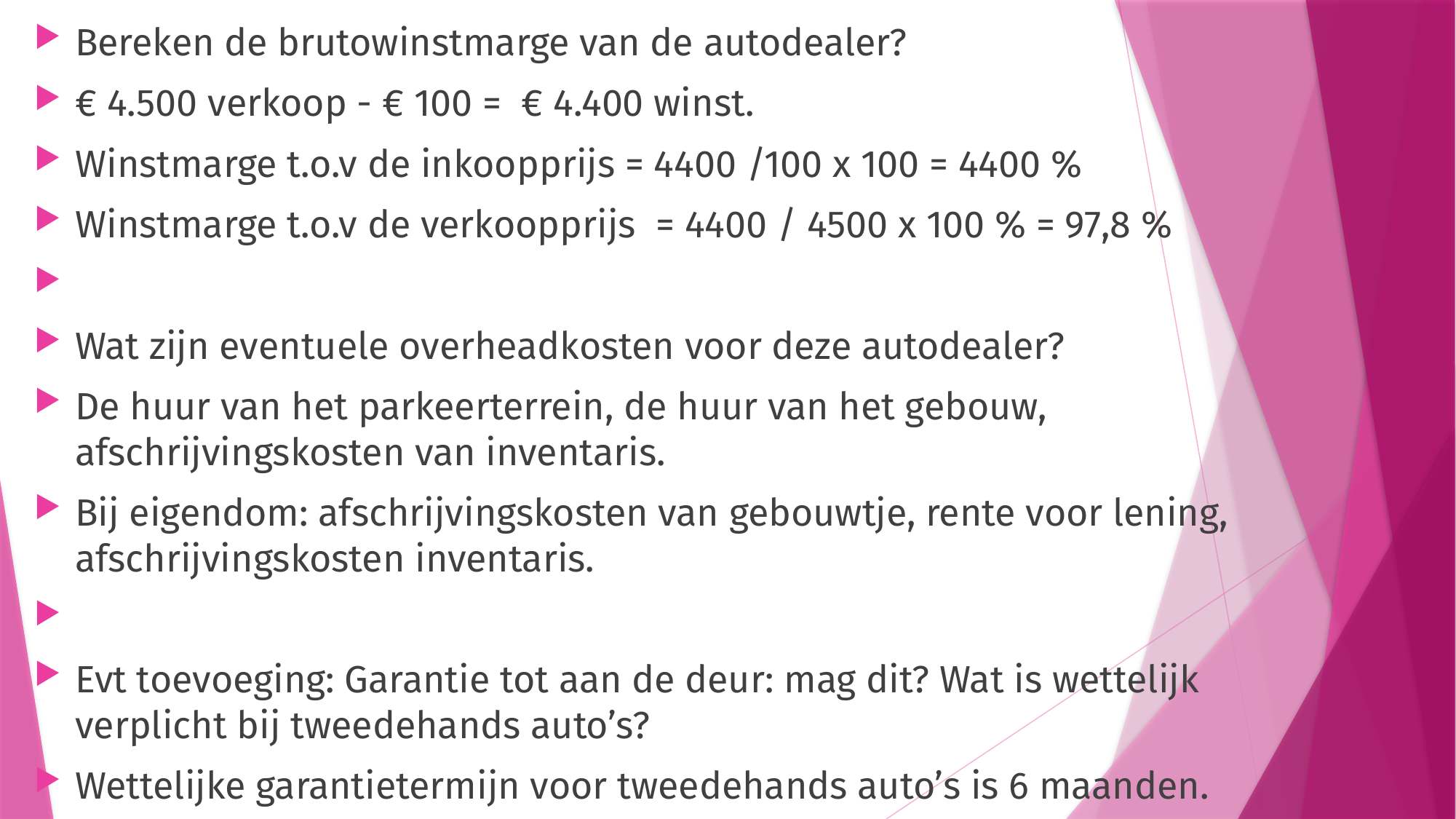

Bereken de brutowinstmarge van de autodealer?
€ 4.500 verkoop - € 100 =  € 4.400 winst.
Winstmarge t.o.v de inkoopprijs = 4400 /100 x 100 = 4400 %
Winstmarge t.o.v de verkoopprijs  = 4400 / 4500 x 100 % = 97,8 %

Wat zijn eventuele overheadkosten voor deze autodealer?
De huur van het parkeerterrein, de huur van het gebouw, afschrijvingskosten van inventaris.
Bij eigendom: afschrijvingskosten van gebouwtje, rente voor lening, afschrijvingskosten inventaris.

Evt toevoeging: Garantie tot aan de deur: mag dit? Wat is wettelijk verplicht bij tweedehands auto’s?
Wettelijke garantietermijn voor tweedehands auto’s is 6 maanden.